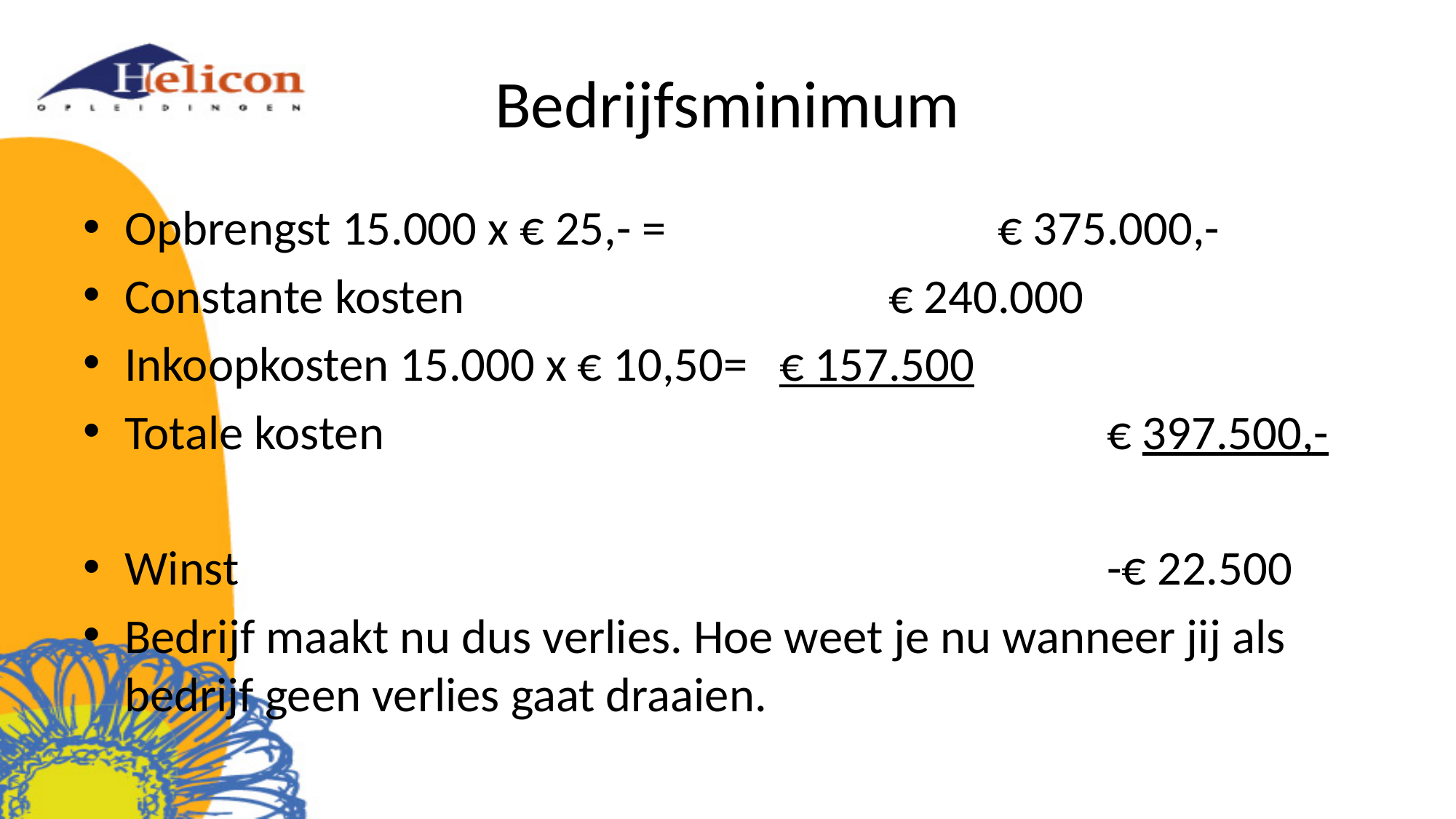

# Bedrijfsminimum
Opbrengst 15.000 x € 25,- =				€ 375.000,-
Constante kosten				€ 240.000
Inkoopkosten 15.000 x € 10,50=	€ 157.500
Totale kosten							€ 397.500,-

Winst								-€ 22.500
Bedrijf maakt nu dus verlies. Hoe weet je nu wanneer jij als bedrijf geen verlies gaat draaien.